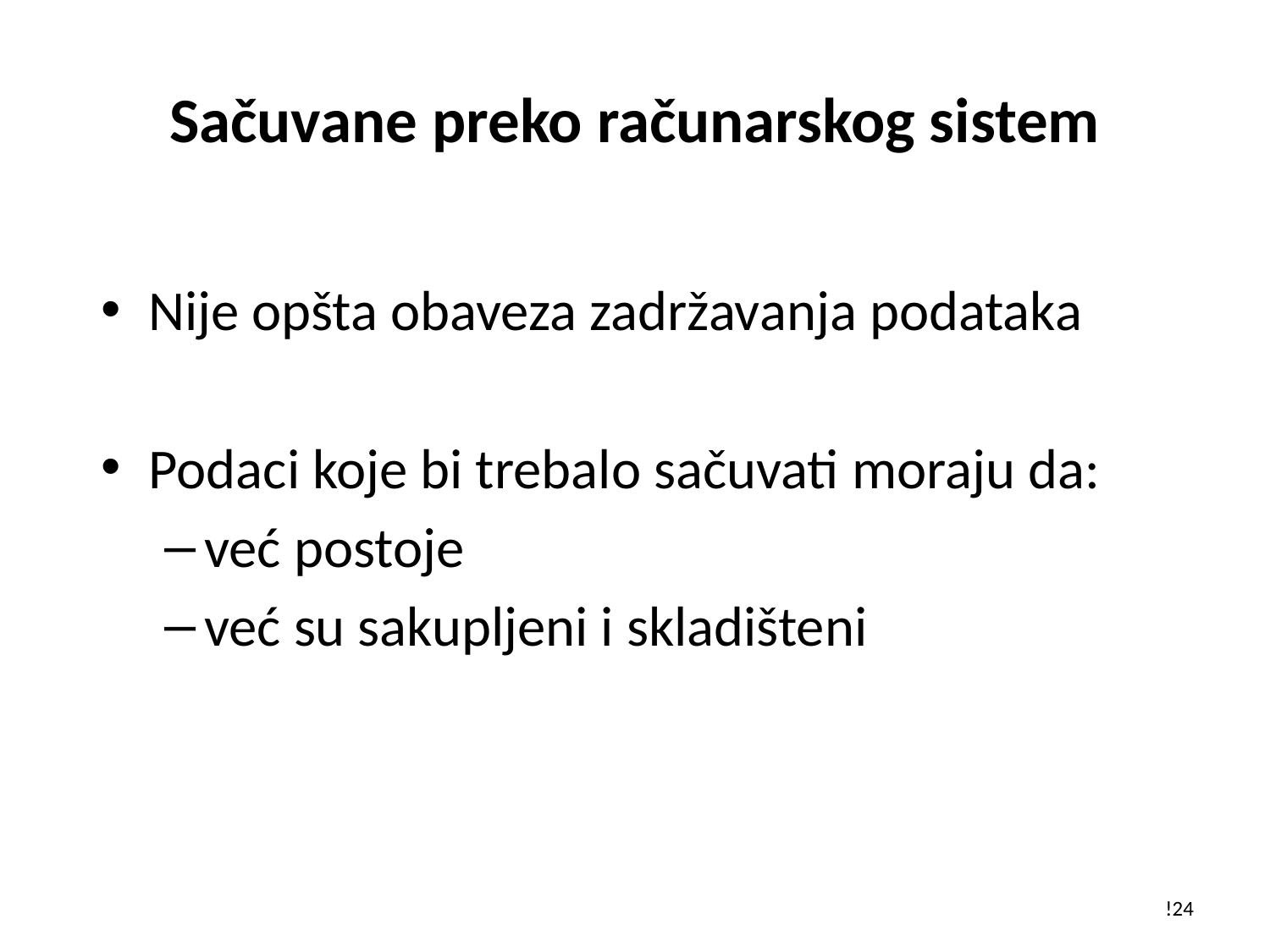

# Sačuvane preko računarskog sistem
Nije opšta obaveza zadržavanja podataka

Podaci koje bi trebalo sačuvati moraju da:
već postoje
već su sakupljeni i skladišteni

!24